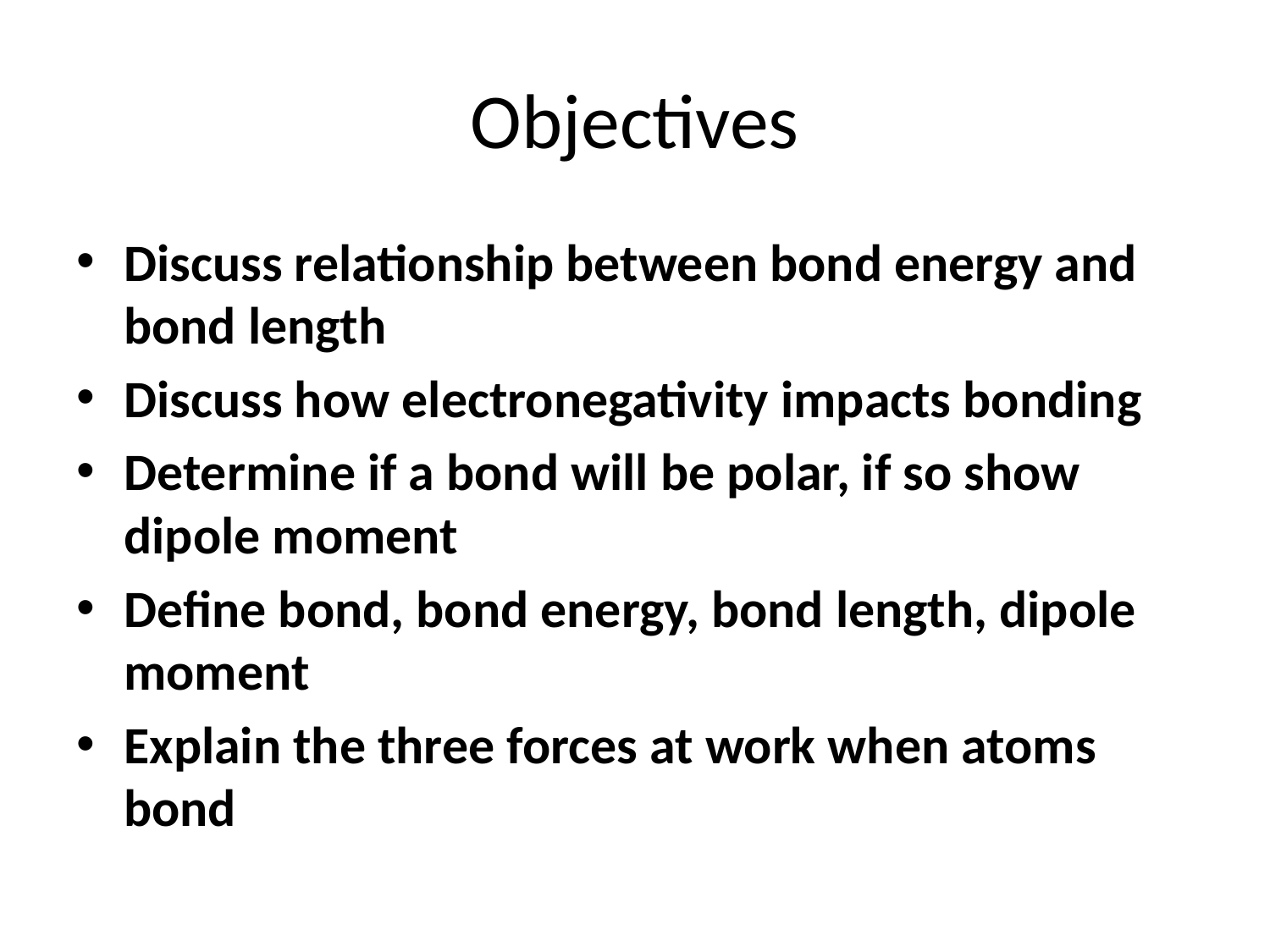

# Objectives
Discuss relationship between bond energy and bond length
Discuss how electronegativity impacts bonding
Determine if a bond will be polar, if so show dipole moment
Define bond, bond energy, bond length, dipole moment
Explain the three forces at work when atoms bond